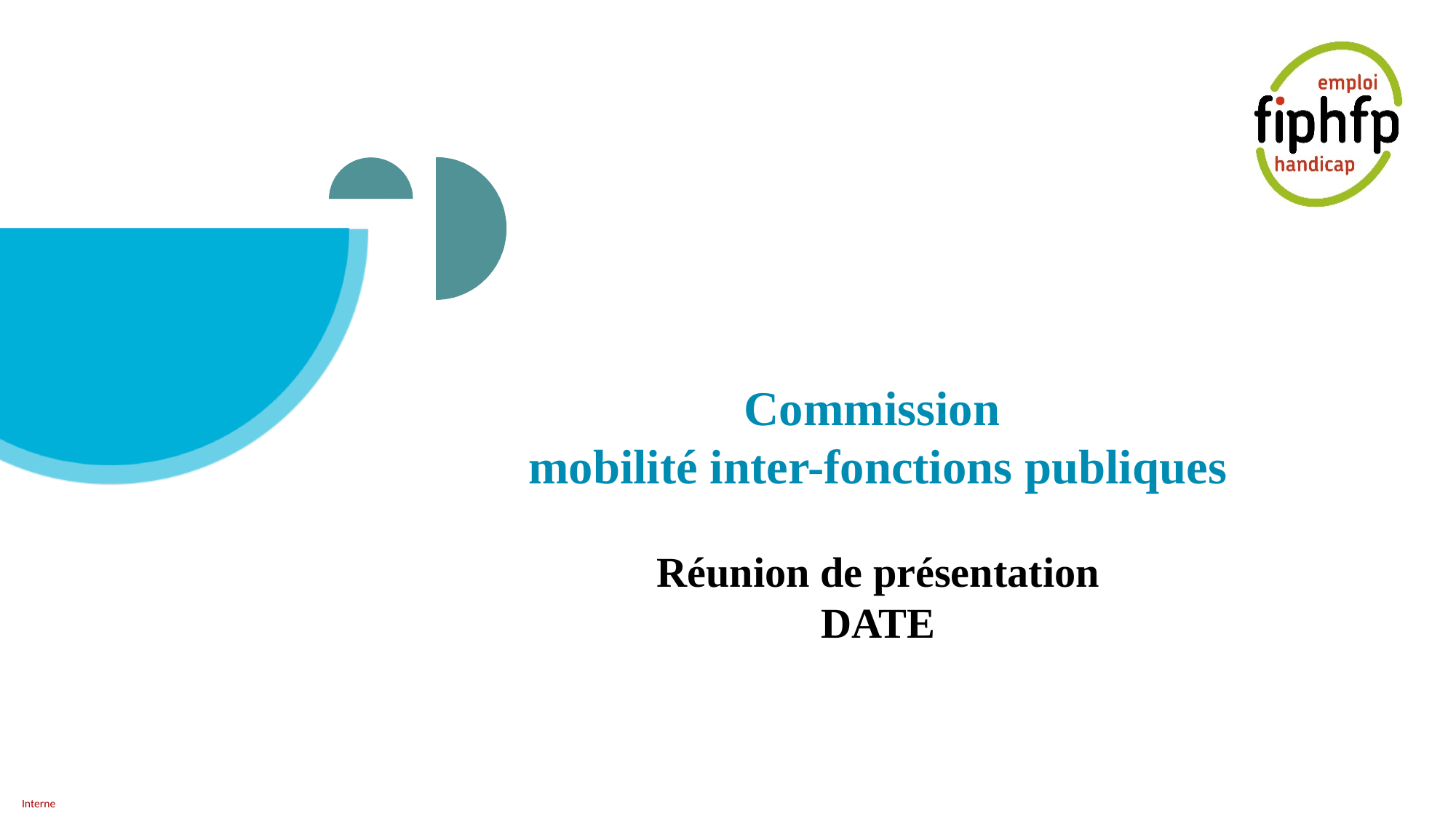

Commission
mobilité inter-fonctions publiques

Réunion de présentation
DATE